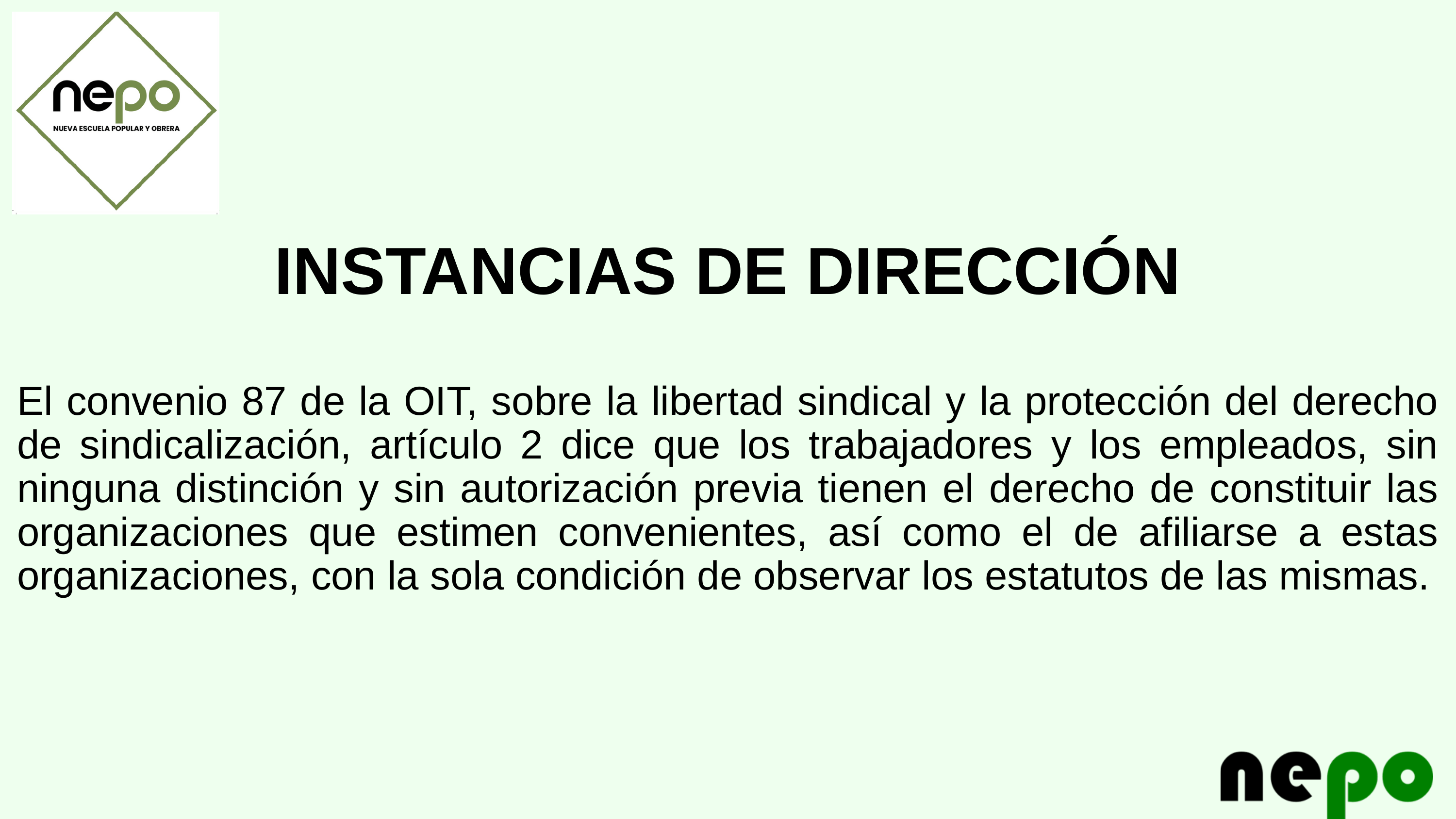

INSTANCIAS DE DIRECCIÓN

El convenio 87 de la OIT, sobre la libertad sindical y la protección del derecho de sindicalización, artículo 2 dice que los trabajadores y los empleados, sin ninguna distinción y sin autorización previa tienen el derecho de constituir las organizaciones que estimen convenientes, así como el de afiliarse a estas organizaciones, con la sola condición de observar los estatutos de las mismas.